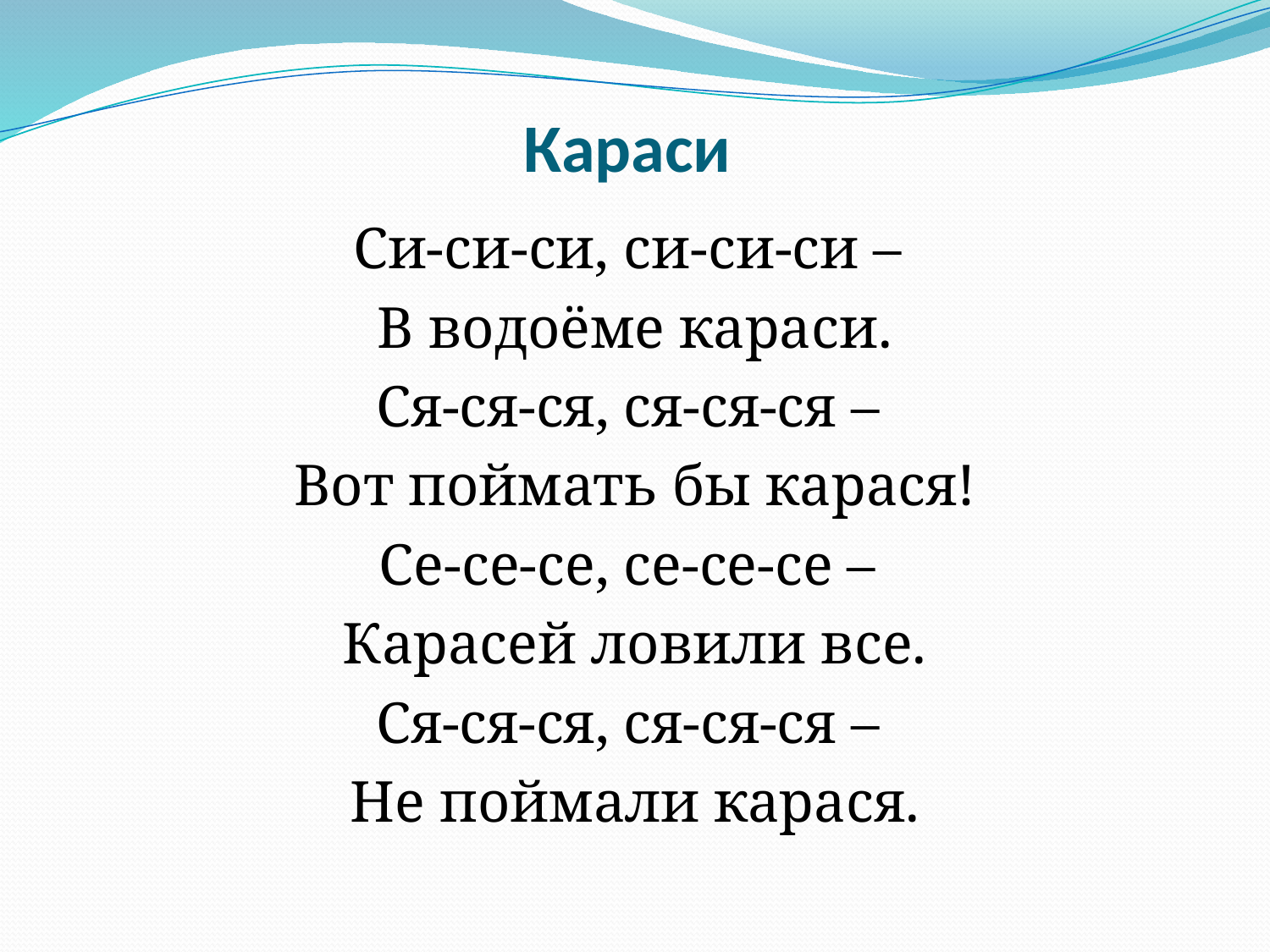

# Караси
Си-си-си, си-си-си –
В водоёме караси.
Ся-ся-ся, ся-ся-ся –
Вот поймать бы карася!
Се-се-се, се-се-се –
Карасей ловили все.
Ся-ся-ся, ся-ся-ся –
Не поймали карася.